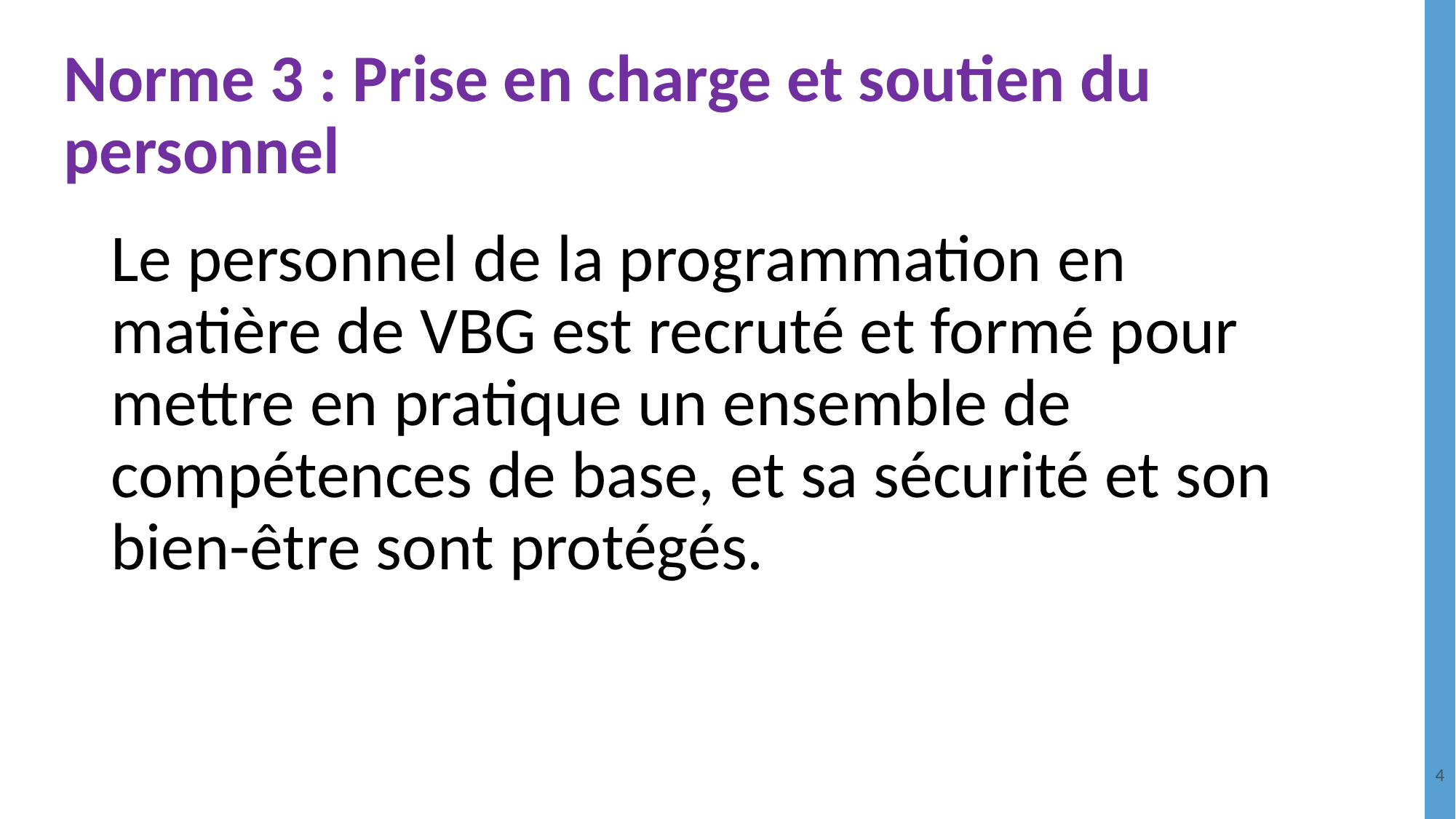

# Norme 3 : Prise en charge et soutien du personnel
Le personnel de la programmation en matière de VBG est recruté et formé pour mettre en pratique un ensemble de compétences de base, et sa sécurité et son bien-être sont protégés.